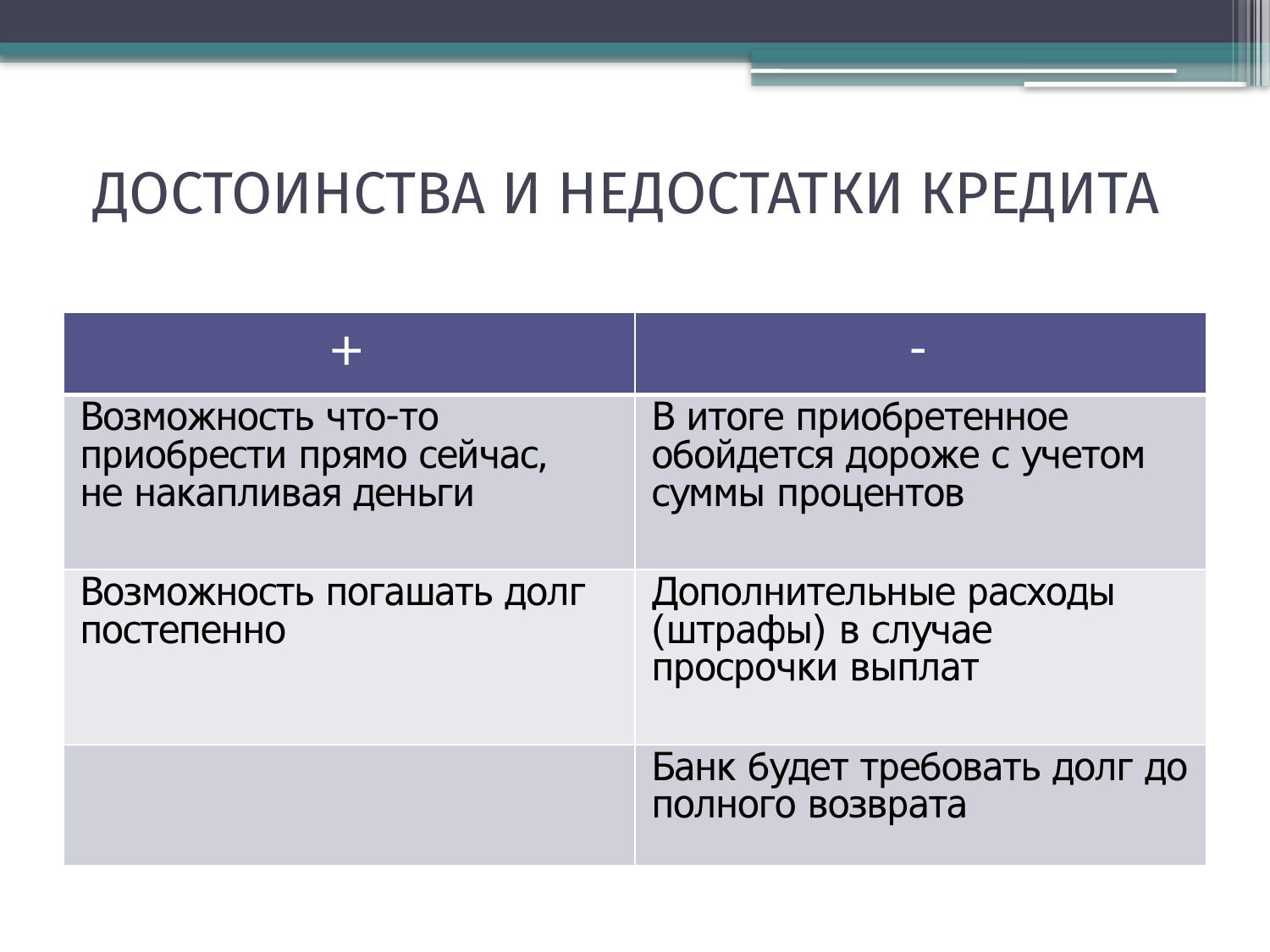

# ДОСТОИНСТВА И НЕДОСТАТКИ КРЕДИТА
| + | - |
| --- | --- |
| Возможность что-то приобрести прямо сейчас, не накапливая деньги | В итоге приобретенное обойдется дороже с учетом суммы процентов |
| Возможность погашать долг постепенно | Дополнительные расходы (штрафы) в случае просрочки выплат |
|  | Банк будет требовать долг до полного возврата |